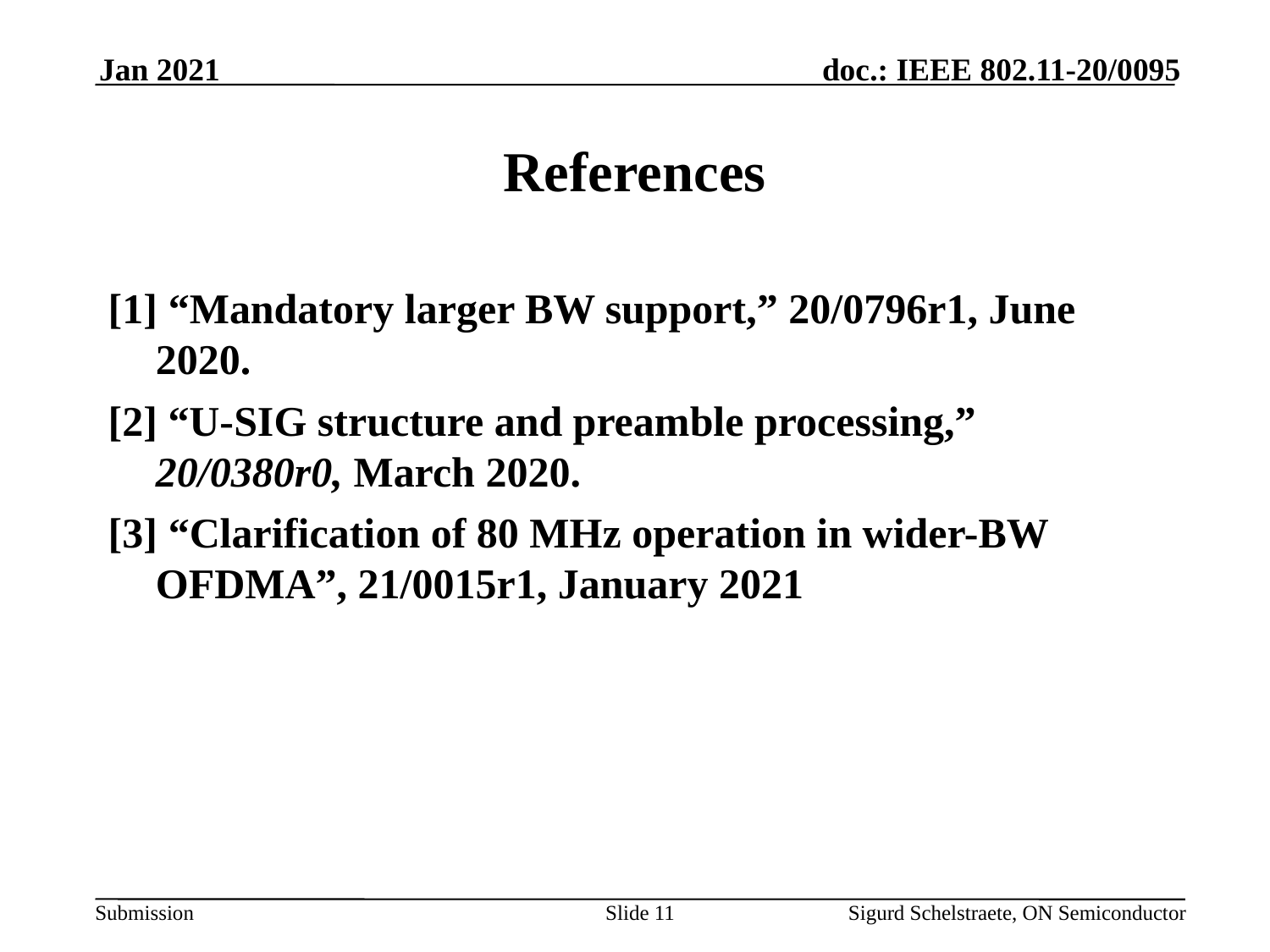

Jan 2021
# References
[1] “Mandatory larger BW support,” 20/0796r1, June 2020.
[2] “U-SIG structure and preamble processing,” 20/0380r0, March 2020.
[3] “Clarification of 80 MHz operation in wider-BW OFDMA”, 21/0015r1, January 2021
Slide 11
Sigurd Schelstraete, ON Semiconductor